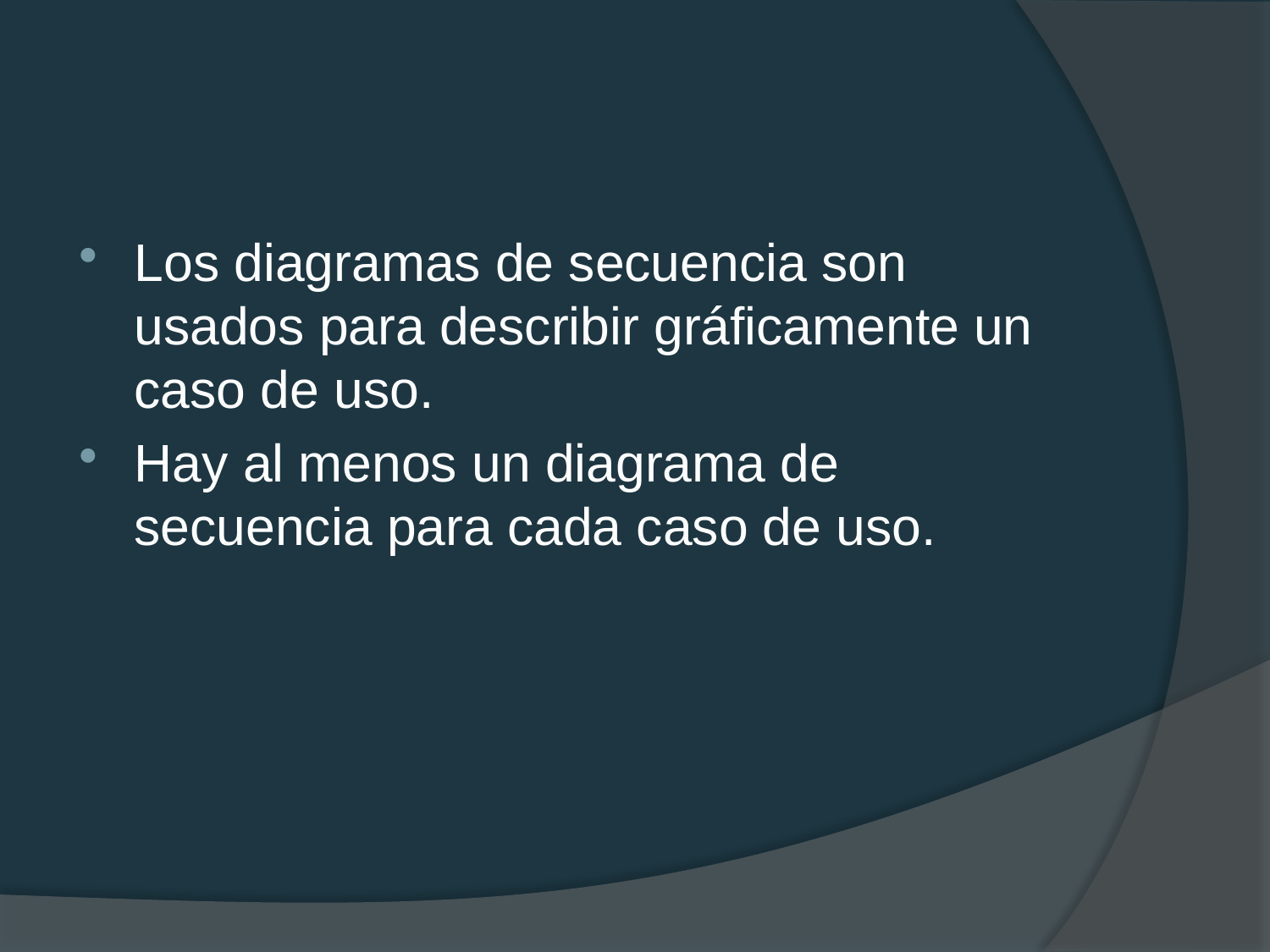

#
Los diagramas de secuencia son usados para describir gráficamente un caso de uso.
Hay al menos un diagrama de secuencia para cada caso de uso.